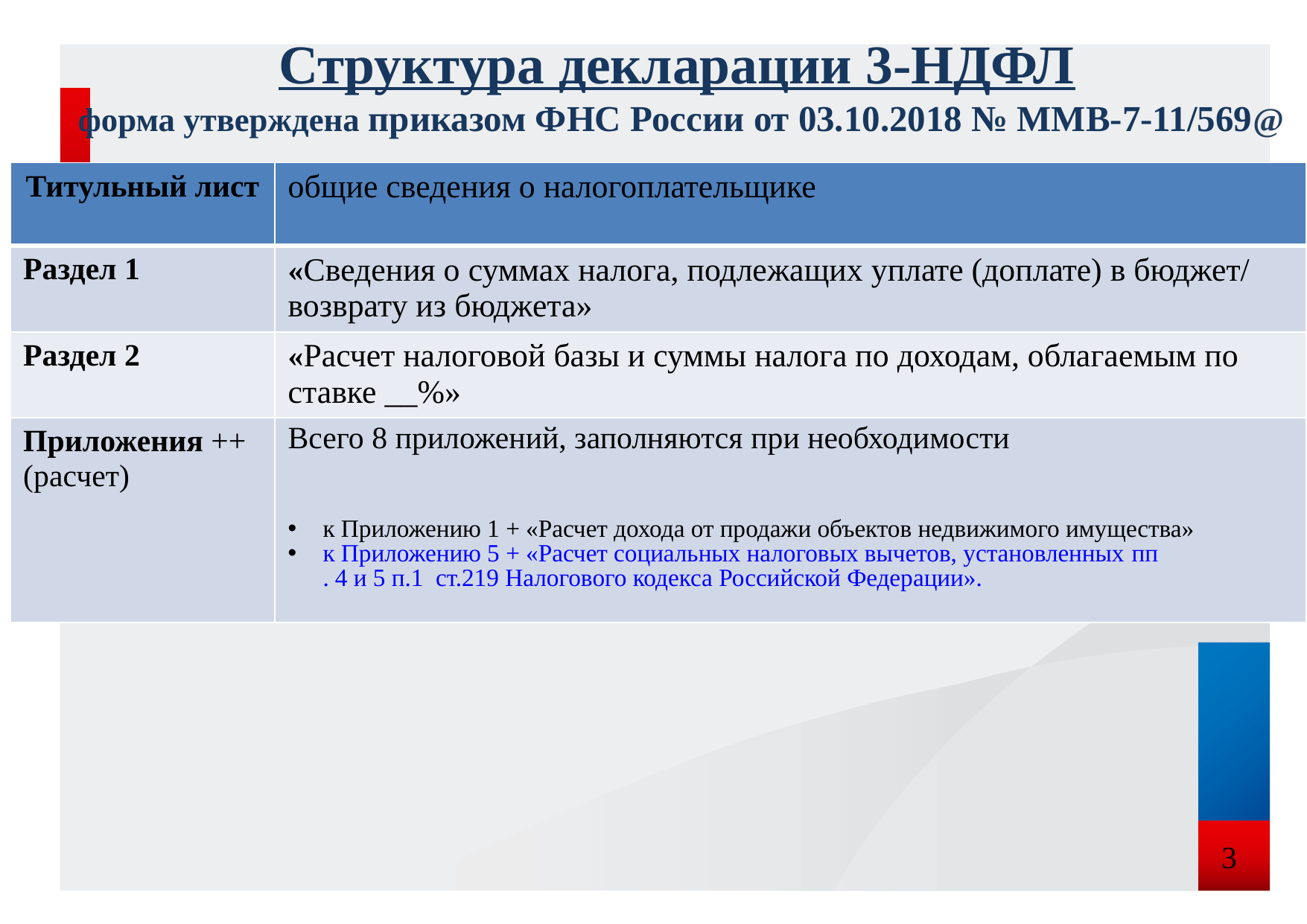

# Структура декларации 3-НДФЛ форма утверждена приказом ФНС России от 03.10.2018 № ММВ-7-11/569@
| Титульный лист | общие сведения о налогоплательщике |
| --- | --- |
| Раздел 1 | «Сведения о суммах налога, подлежащих уплате (доплате) в бюджет/ возврату из бюджета» |
| Раздел 2 | «Расчет налоговой базы и суммы налога по доходам, облагаемым по ставке \_\_%» |
| Приложения ++ (расчет) | Всего 8 приложений, заполняются при необходимости к Приложению 1 + «Расчет дохода от продажи объектов недвижимого имущества» к Приложению 5 + «Расчет социальных налоговых вычетов, установленных пп. 4 и 5 п.1 ст.219 Налогового кодекса Российской Федерации». |
3